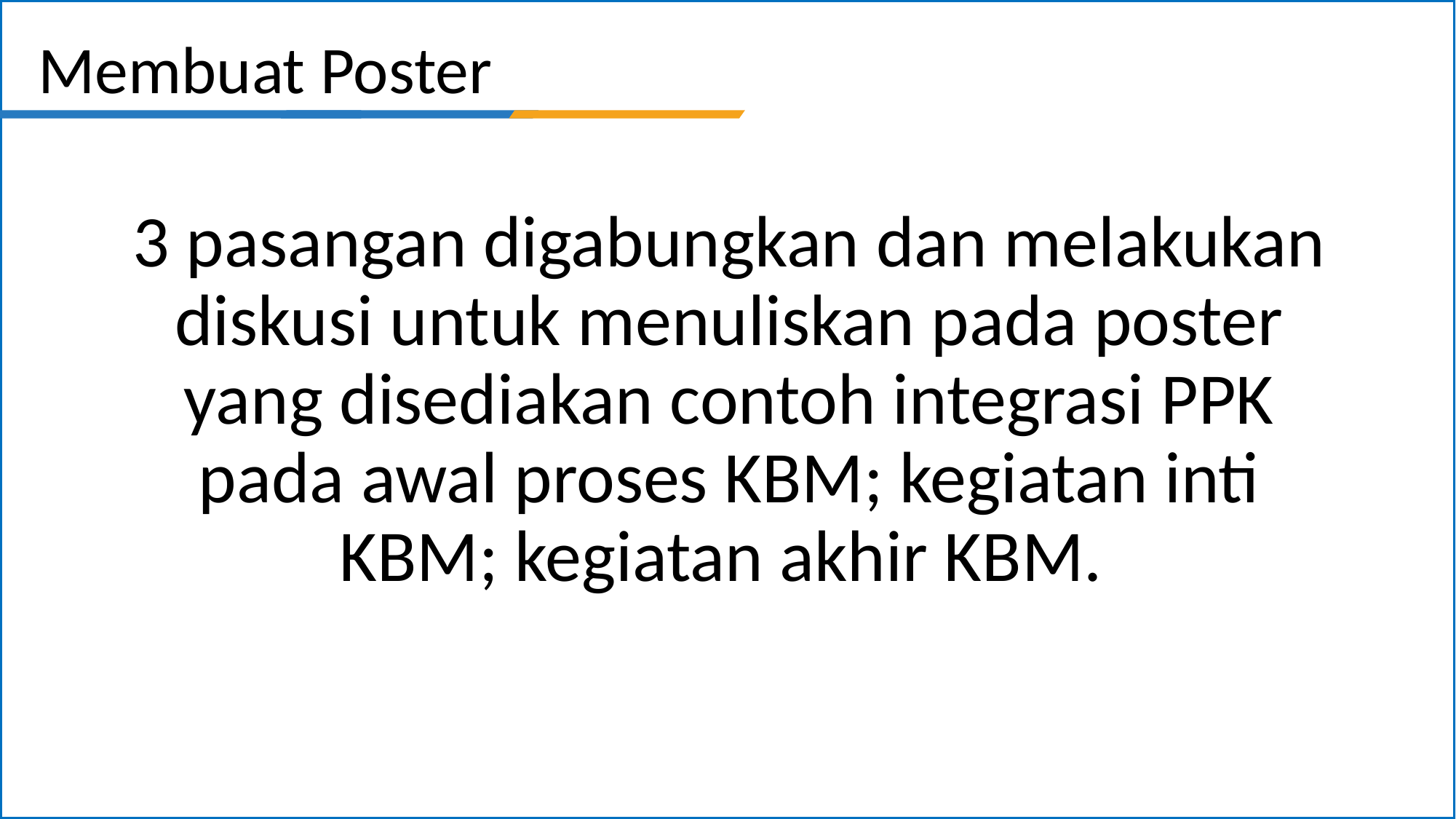

# Membuat Poster

3 pasangan digabungkan dan melakukan diskusi untuk menuliskan pada poster yang disediakan contoh integrasi PPK pada awal proses KBM; kegiatan inti KBM; kegiatan akhir KBM.